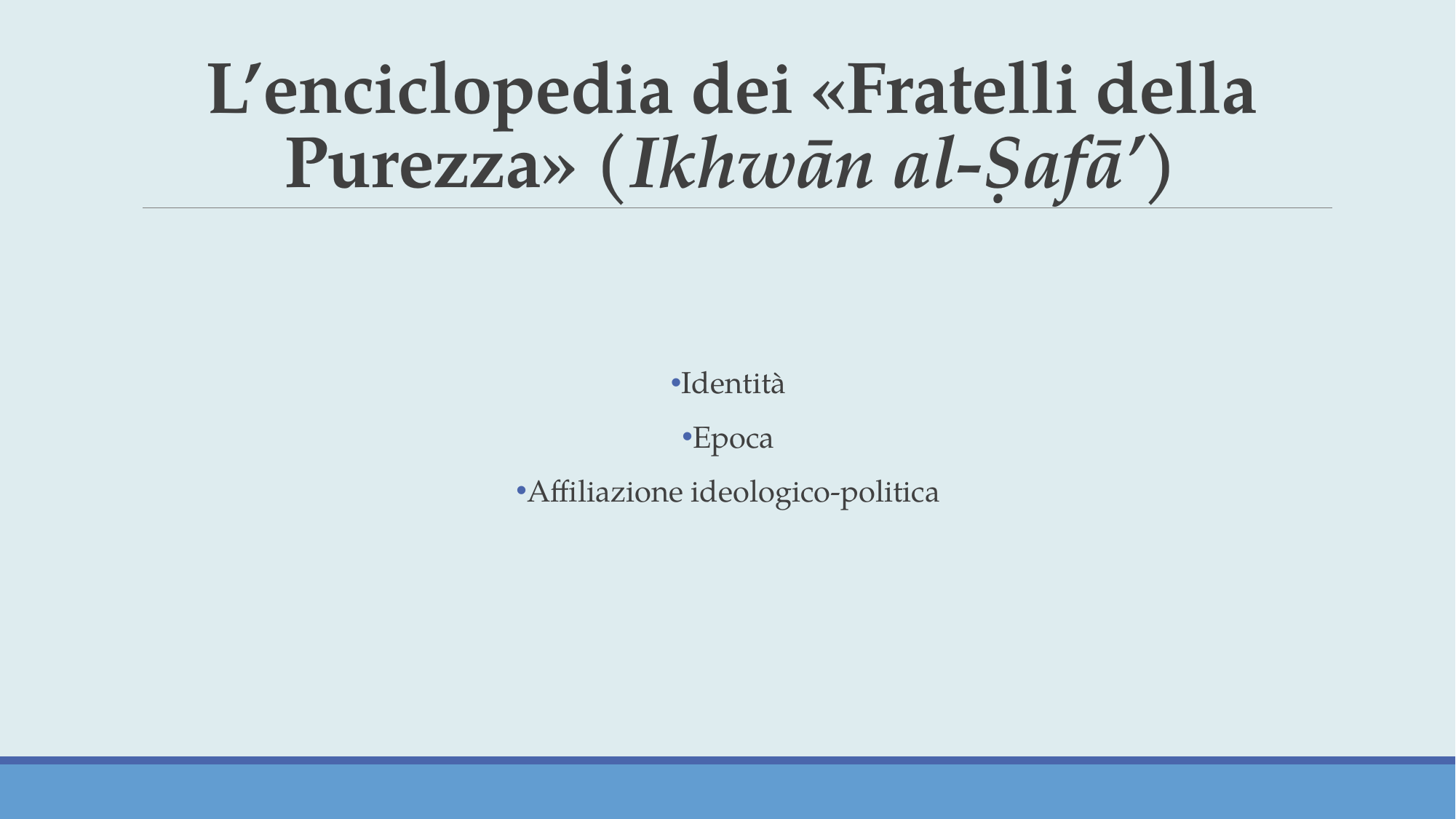

# L’enciclopedia dei «Fratelli della Purezza» (Ikhwān al-Ṣafā’)
Identità
Epoca
Affiliazione ideologico-politica